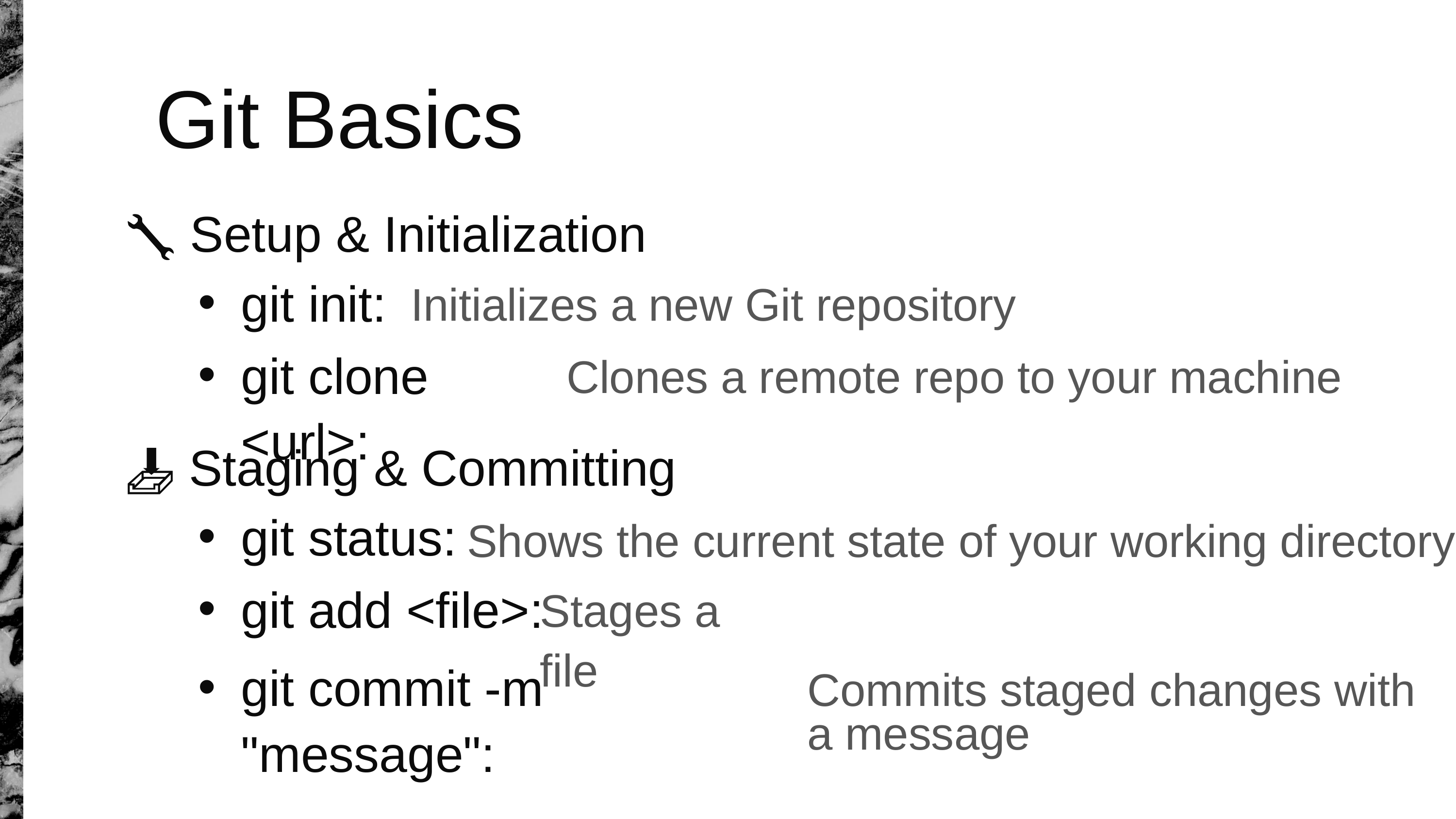

Git Basics
🔧 Setup & Initialization
git init:
Initializes a new Git repository
git clone <url>:
 Clones a remote repo to your machine
📥 Staging & Committing
git status:
Shows the current state of your working directory
git add <file>:
Stages a file
git commit -m "message":
Commits staged changes with a message